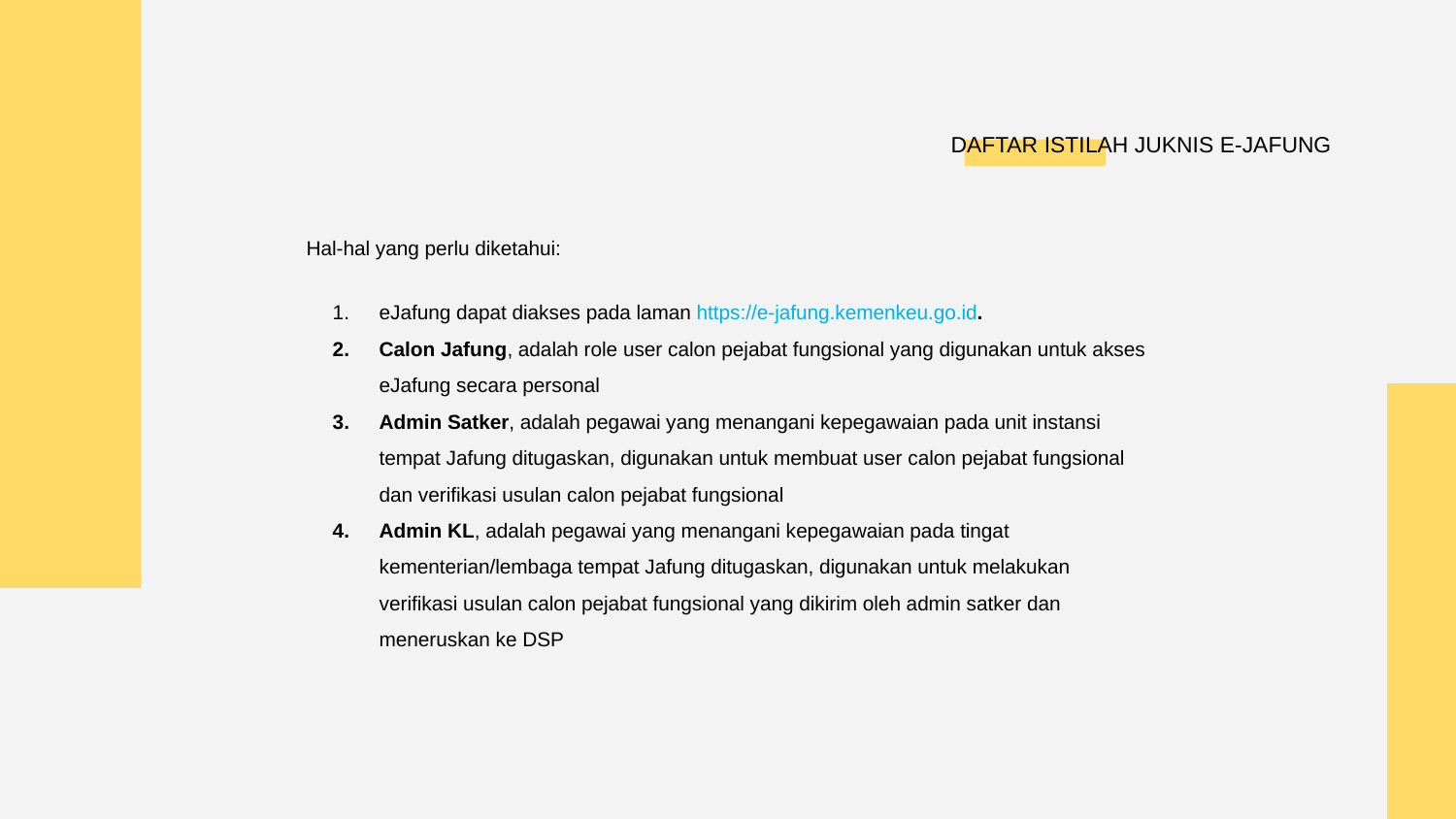

# DAFTAR ISTILAH JUKNIS E-JAFUNG

Hal-hal yang perlu diketahui:

eJafung dapat diakses pada laman https://e-jafung.kemenkeu.go.id.
Calon Jafung, adalah role user calon pejabat fungsional yang digunakan untuk akses eJafung secara personal
Admin Satker, adalah pegawai yang menangani kepegawaian pada unit instansi tempat Jafung ditugaskan, digunakan untuk membuat user calon pejabat fungsional dan verifikasi usulan calon pejabat fungsional
Admin KL, adalah pegawai yang menangani kepegawaian pada tingat kementerian/lembaga tempat Jafung ditugaskan, digunakan untuk melakukan verifikasi usulan calon pejabat fungsional yang dikirim oleh admin satker dan meneruskan ke DSP